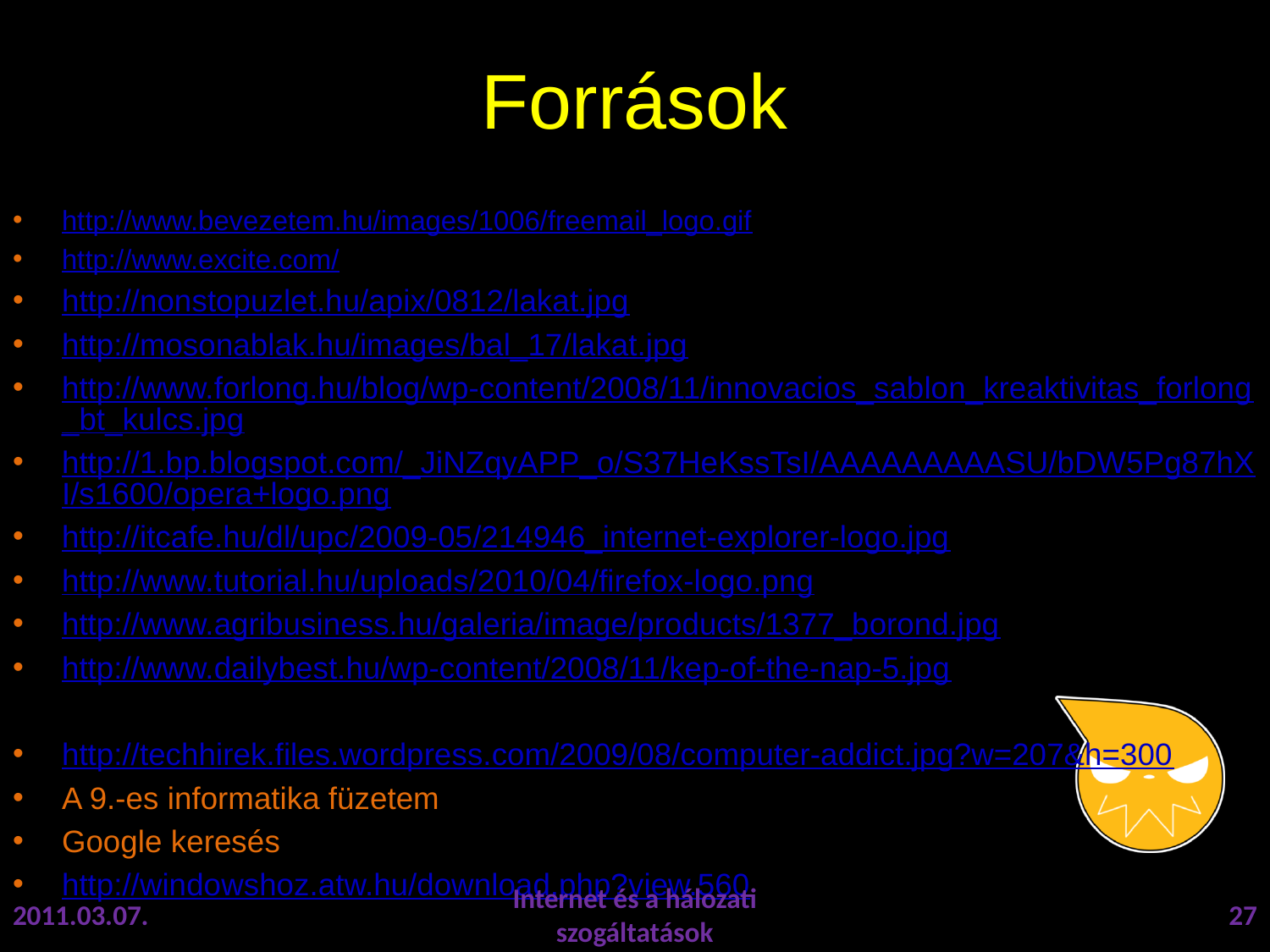

# Források
http://www.bevezetem.hu/images/1006/freemail_logo.gif
http://www.excite.com/
http://nonstopuzlet.hu/apix/0812/lakat.jpg
http://mosonablak.hu/images/bal_17/lakat.jpg
http://www.forlong.hu/blog/wp-content/2008/11/innovacios_sablon_kreaktivitas_forlong_bt_kulcs.jpg
http://1.bp.blogspot.com/_JiNZqyAPP_o/S37HeKssTsI/AAAAAAAAASU/bDW5Pg87hXI/s1600/opera+logo.png
http://itcafe.hu/dl/upc/2009-05/214946_internet-explorer-logo.jpg
http://www.tutorial.hu/uploads/2010/04/firefox-logo.png
http://www.agribusiness.hu/galeria/image/products/1377_borond.jpg
http://www.dailybest.hu/wp-content/2008/11/kep-of-the-nap-5.jpg

http://techhirek.files.wordpress.com/2009/08/computer-addict.jpg?w=207&h=300
A 9.-es informatika füzetem
Google keresés
http://windowshoz.atw.hu/download.php?view.560

2011.03.07.
Internet és a hálozati szogáltatások
27